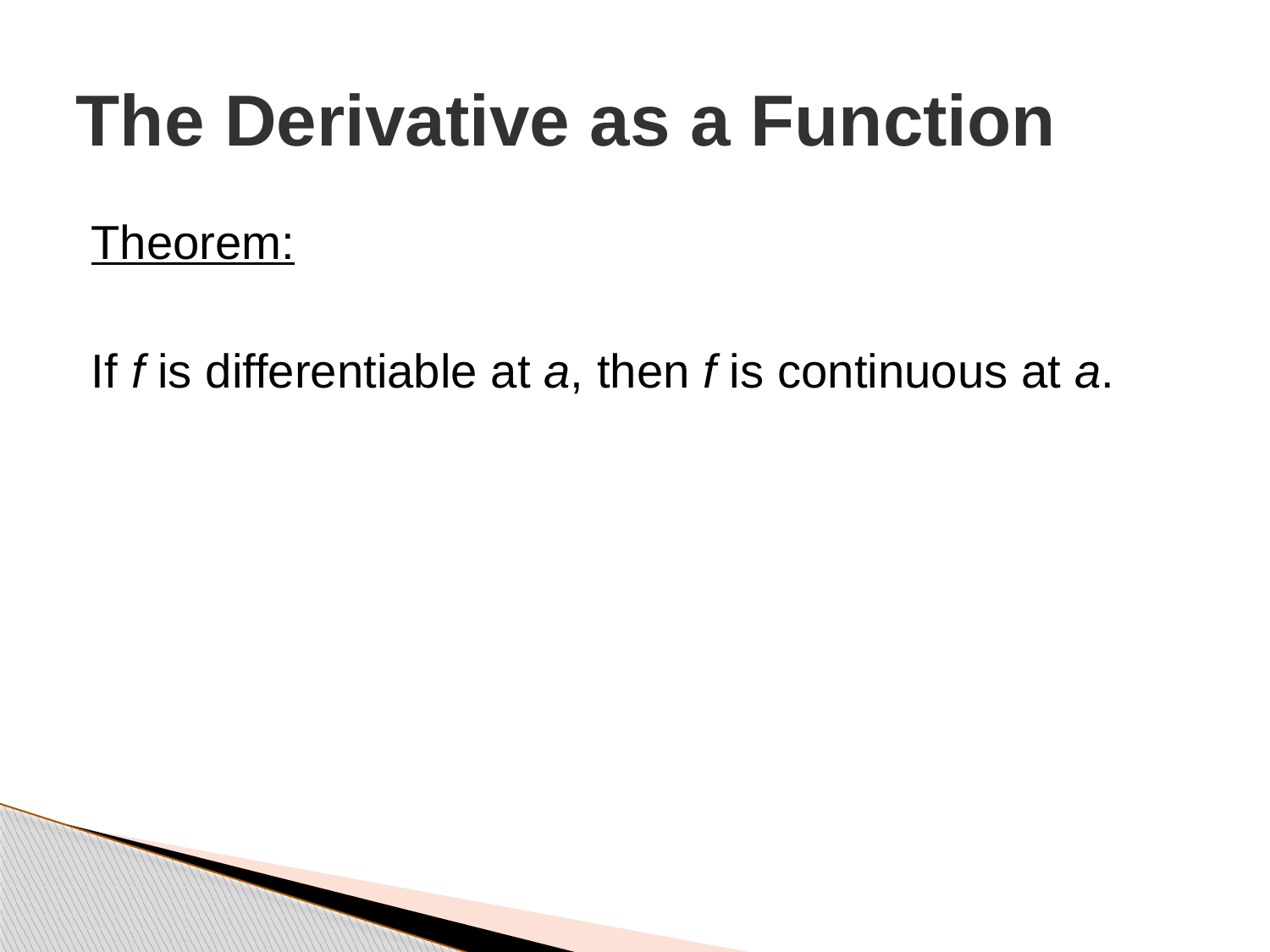

# The Derivative as a Function
Theorem:

If f is differentiable at a, then f is continuous at a.